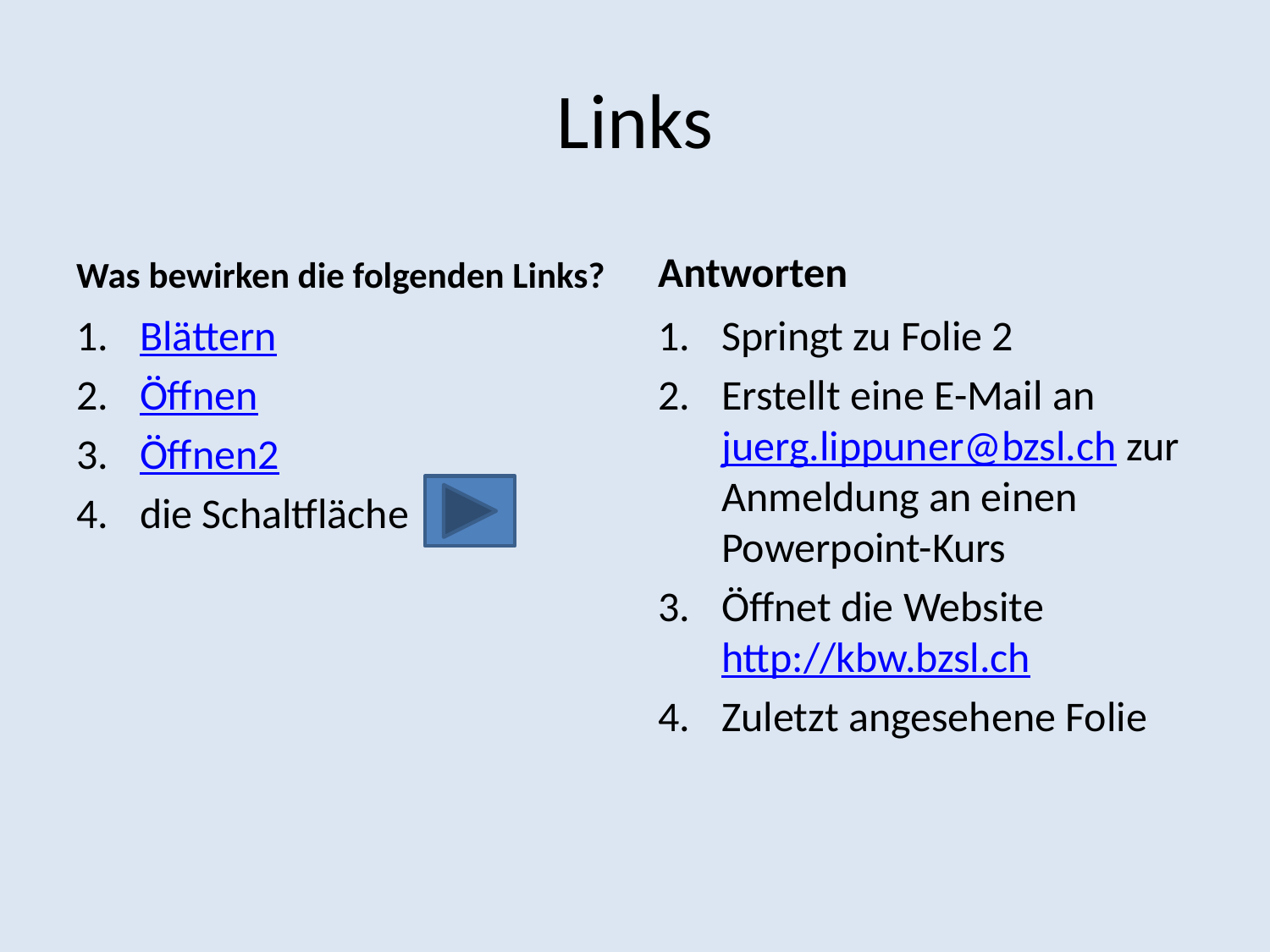

# Links
Was bewirken die folgenden Links?
Antworten
Blättern
Öffnen
Öffnen2
die Schaltfläche

Springt zu Folie 2
Erstellt eine E-Mail an juerg.lippuner@bzsl.ch zur Anmeldung an einen Powerpoint-Kurs
Öffnet die Website http://kbw.bzsl.ch
Zuletzt angesehene Folie